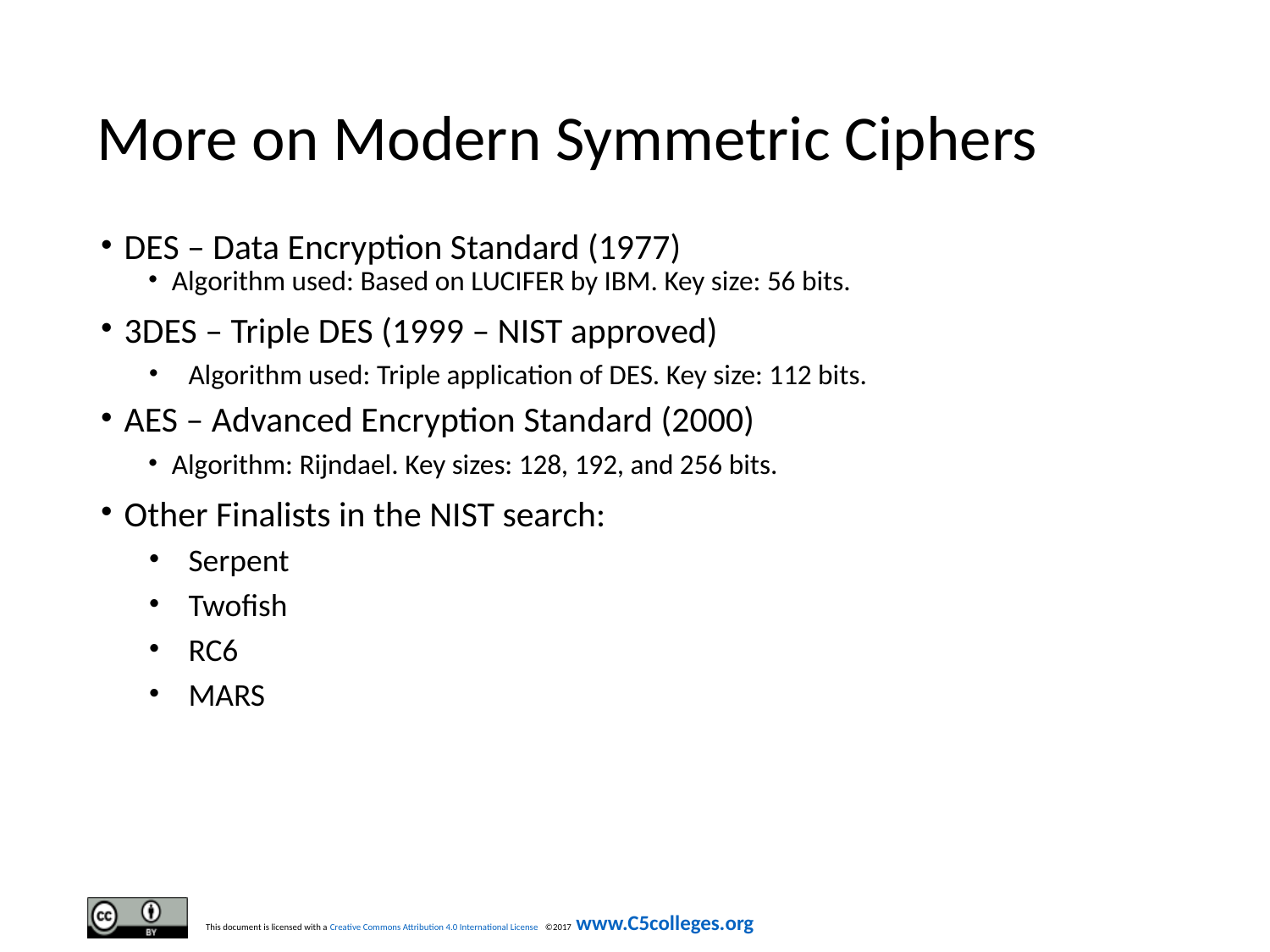

# More on Modern Symmetric Ciphers
DES – Data Encryption Standard (1977)
Algorithm used: Based on LUCIFER by IBM. Key size: 56 bits.
3DES – Triple DES (1999 – NIST approved)
Algorithm used: Triple application of DES. Key size: 112 bits.
AES – Advanced Encryption Standard (2000)
Algorithm: Rijndael. Key sizes: 128, 192, and 256 bits.
Other Finalists in the NIST search:
Serpent
Twofish
RC6
MARS